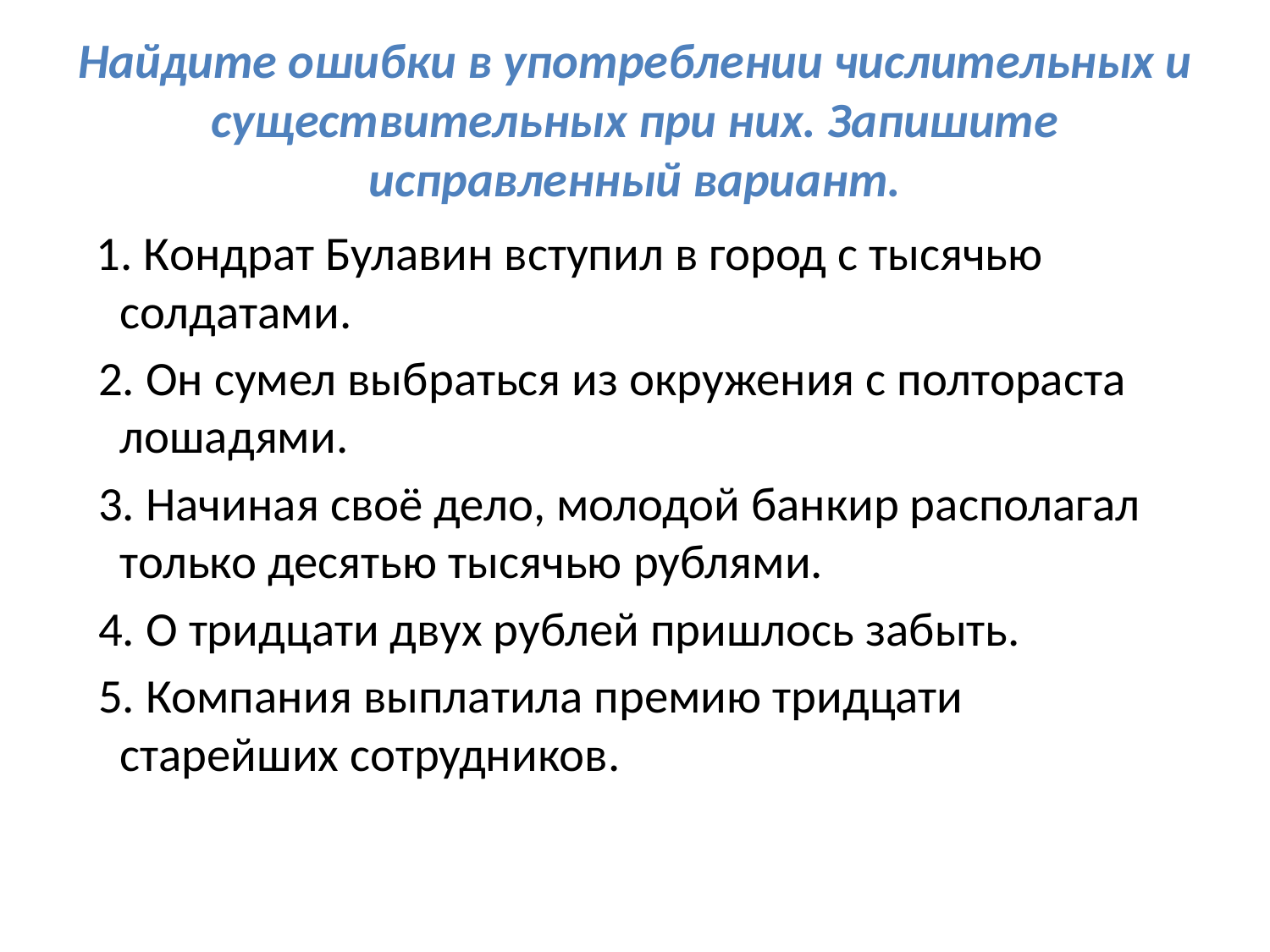

# Найдите ошибки в употреблении числительных и существительных при них. Запишите исправленный вариант.
  1. Кондрат Булавин вступил в город с тысячью солдатами.
  2. Он сумел выбраться из окружения с полтораста лошадями.
  3. Начиная своё дело, молодой банкир располагал только десятью тысячью рублями.
  4. О тридцати двух рублей пришлось забыть.
  5. Компания выплатила премию тридцати старейших сотрудников.